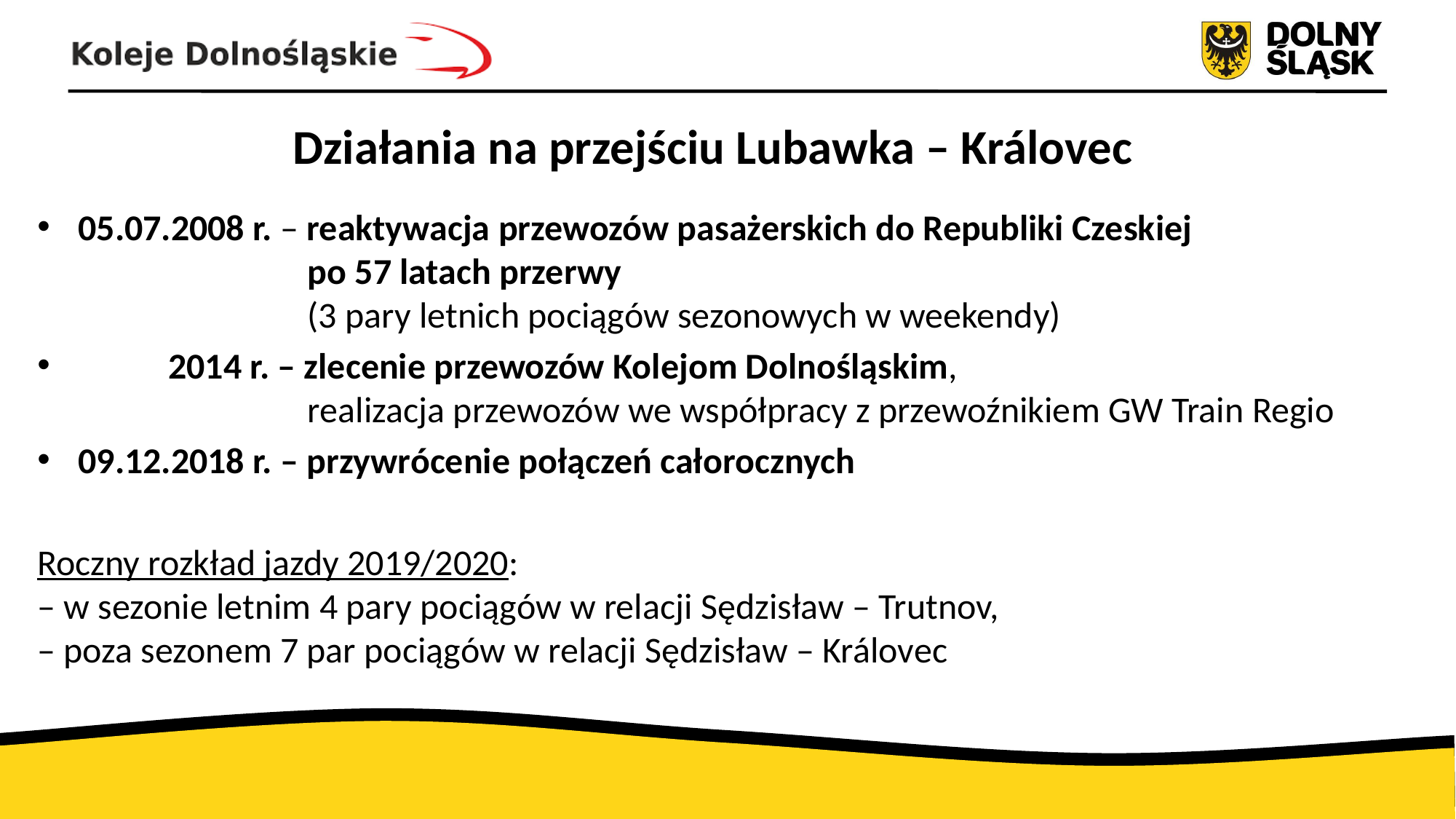

# Działania na przejściu Lubawka – Královec
05.07.2008 r. – reaktywacja przewozów pasażerskich do Republiki Czeskiej
                            po 57 latach przerwy
                            (3 pary letnich pociągów sezonowych w weekendy)
           2014 r. – zlecenie przewozów Kolejom Dolnośląskim,
                            realizacja przewozów we współpracy z przewoźnikiem GW Train Regio
09.12.2018 r. – przywrócenie połączeń całorocznych

Roczny rozkład jazdy 2019/2020:
– w sezonie letnim 4 pary pociągów w relacji Sędzisław – Trutnov,
– poza sezonem 7 par pociągów w relacji Sędzisław – Královec